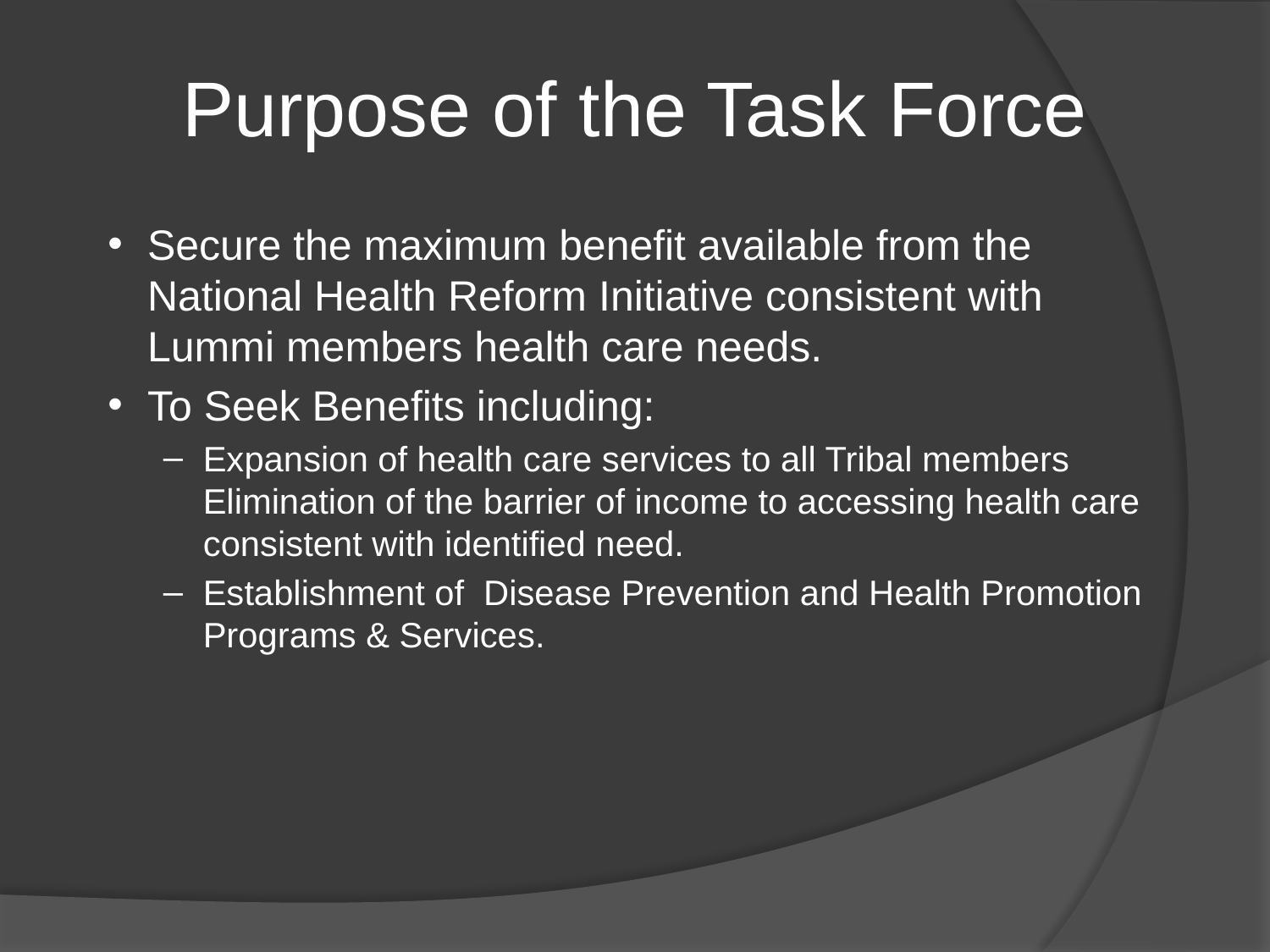

Purpose of the Task Force
Secure the maximum benefit available from the National Health Reform Initiative consistent with Lummi members health care needs.
To Seek Benefits including:
Expansion of health care services to all Tribal members Elimination of the barrier of income to accessing health care consistent with identified need.
Establishment of  Disease Prevention and Health Promotion Programs & Services.